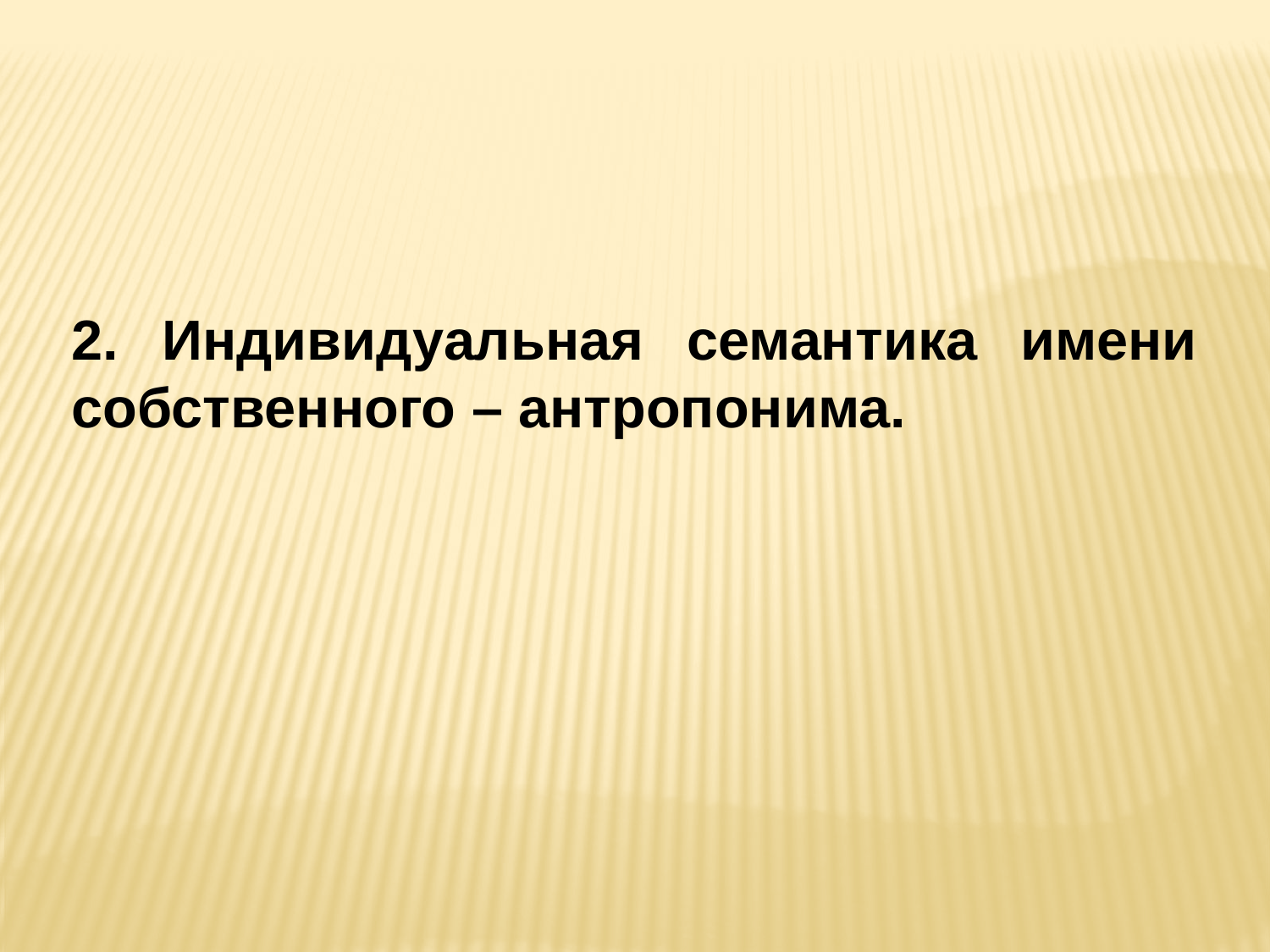

2. Индивидуальная семантика имени собственного – антропонима.